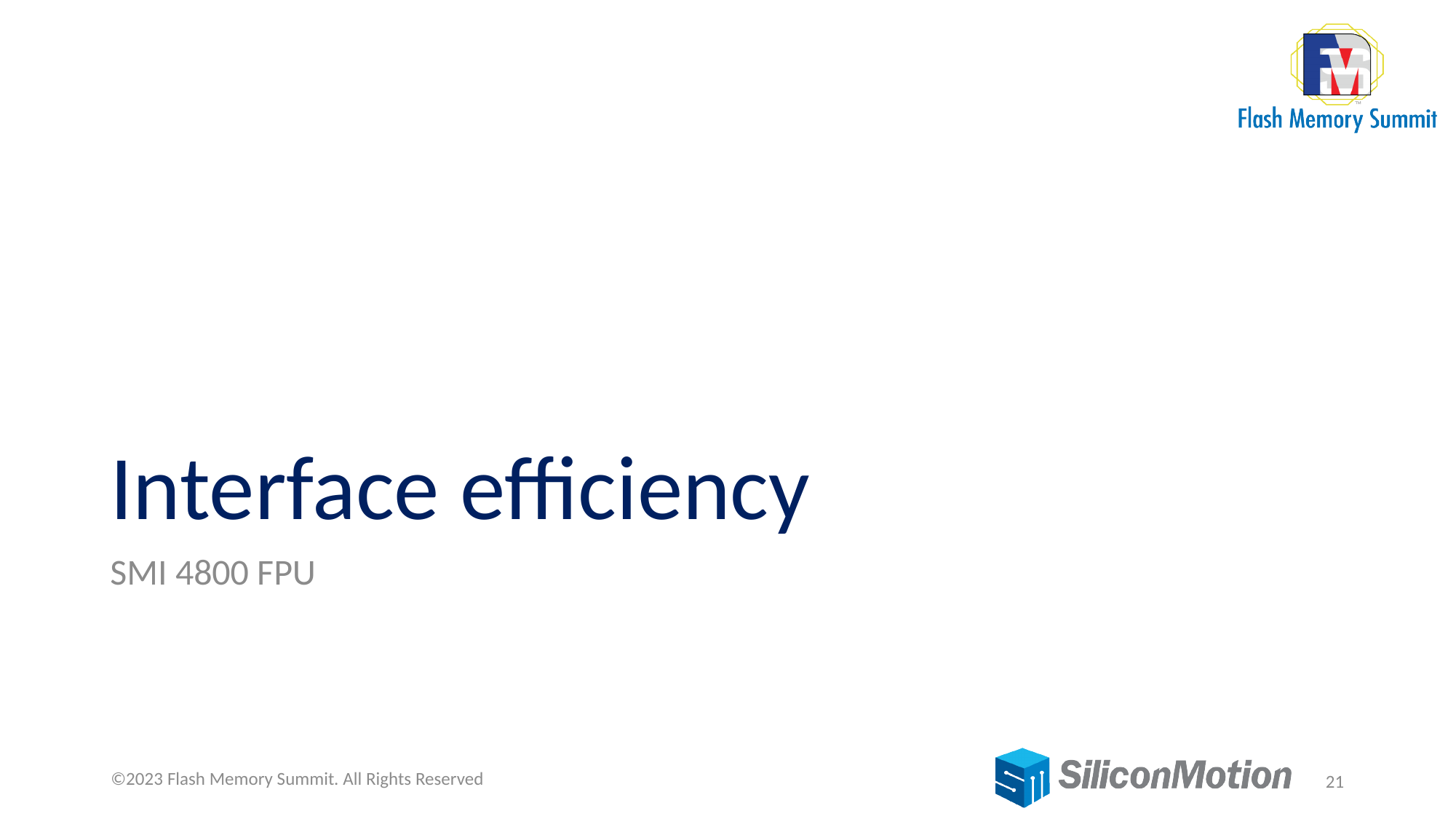

# Interface efficiency
SMI 4800 FPU
©2023 Flash Memory Summit. All Rights Reserved
21